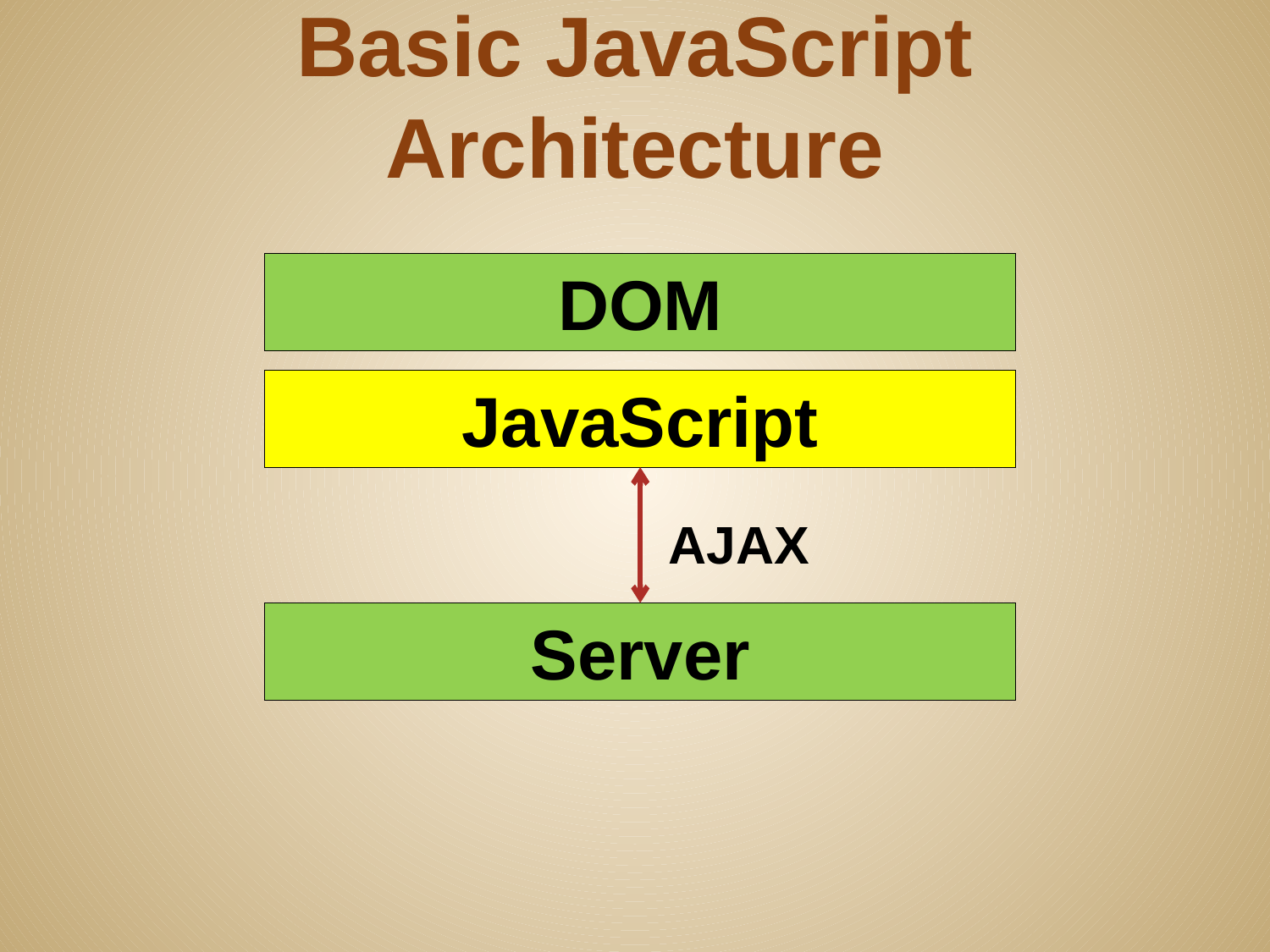

# Basic JavaScript Architecture
DOM
JavaScript
AJAX
Server